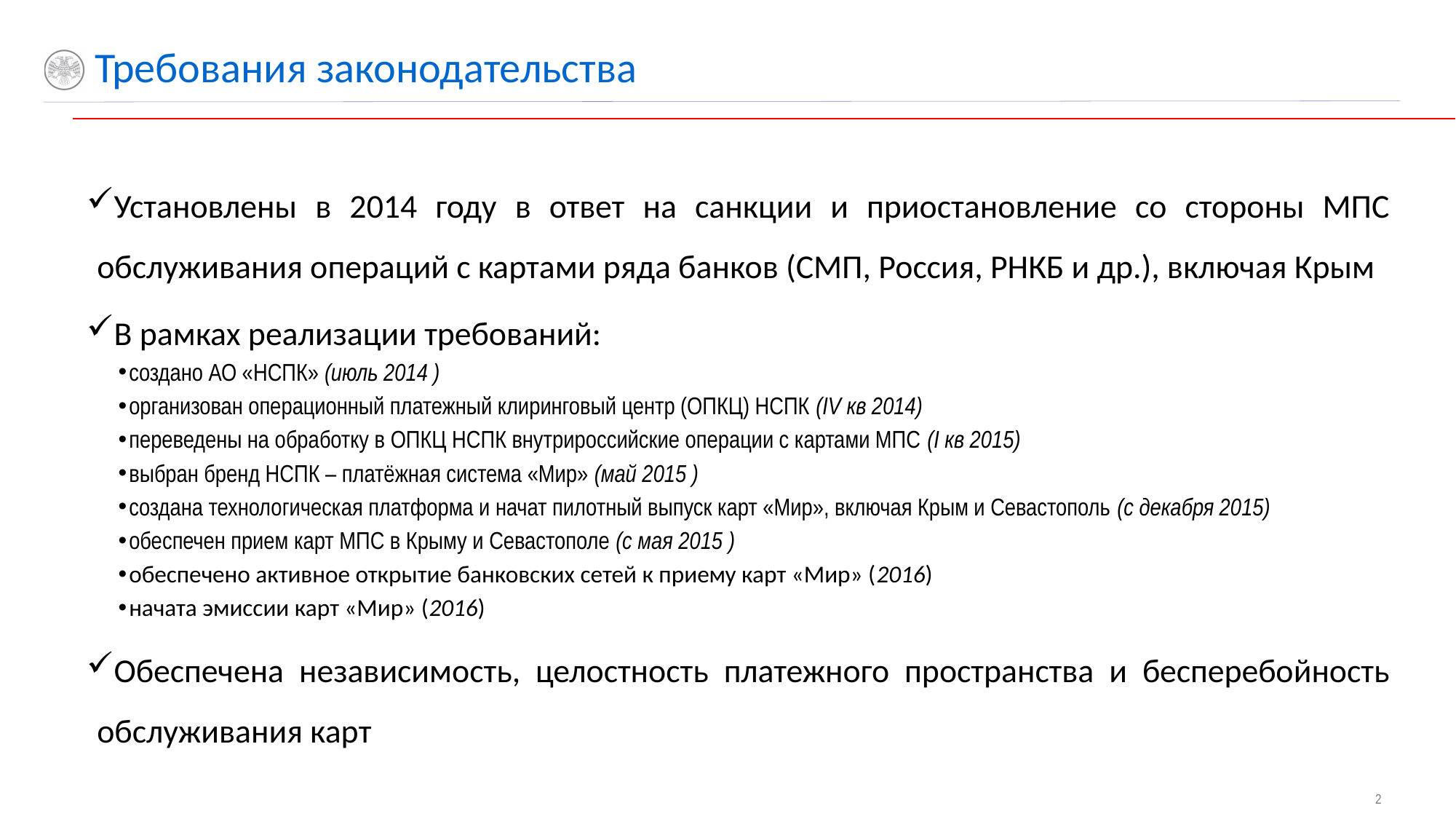

# Требования законодательства

Установлены в 2014 году в ответ на санкции и приостановление со стороны МПС обслуживания операций с картами ряда банков (СМП, Россия, РНКБ и др.), включая Крым
В рамках реализации требований:
создано АО «НСПК» (июль 2014 )
организован операционный платежный клиринговый центр (ОПКЦ) НСПК (IV кв 2014)
переведены на обработку в ОПКЦ НСПК внутрироссийские операции с картами МПС (I кв 2015)
выбран бренд НСПК – платёжная система «Мир» (май 2015 )
создана технологическая платформа и начат пилотный выпуск карт «Мир», включая Крым и Севастополь (с декабря 2015)
обеспечен прием карт МПС в Крыму и Севастополе (с мая 2015 )
обеспечено активное открытие банковских сетей к приему карт «Мир» (2016)
начата эмиссии карт «Мир» (2016)
Обеспечена независимость, целостность платежного пространства и бесперебойность обслуживания карт